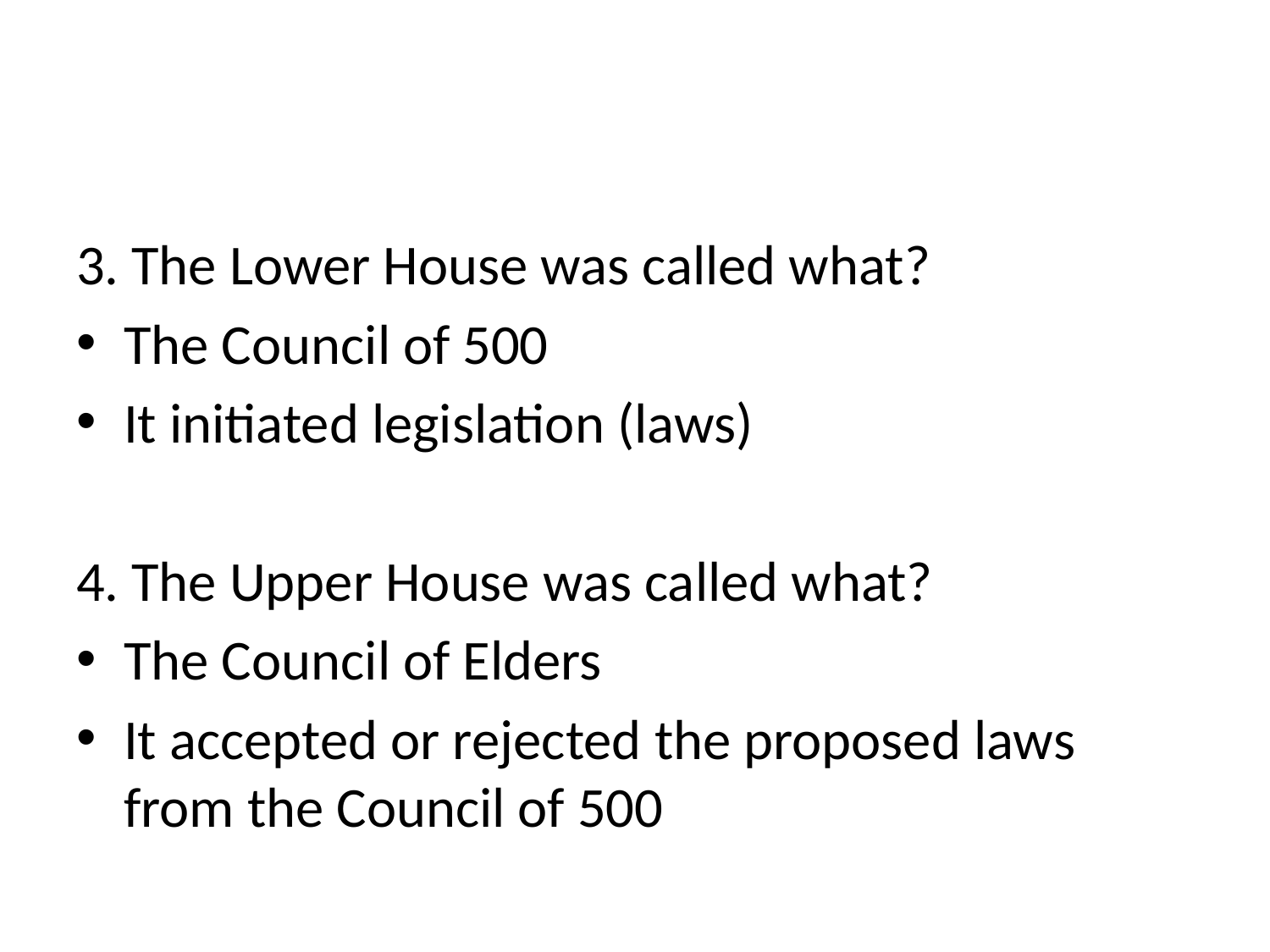

#
3. The Lower House was called what?
The Council of 500
It initiated legislation (laws)

4. The Upper House was called what?
The Council of Elders
It accepted or rejected the proposed laws from the Council of 500